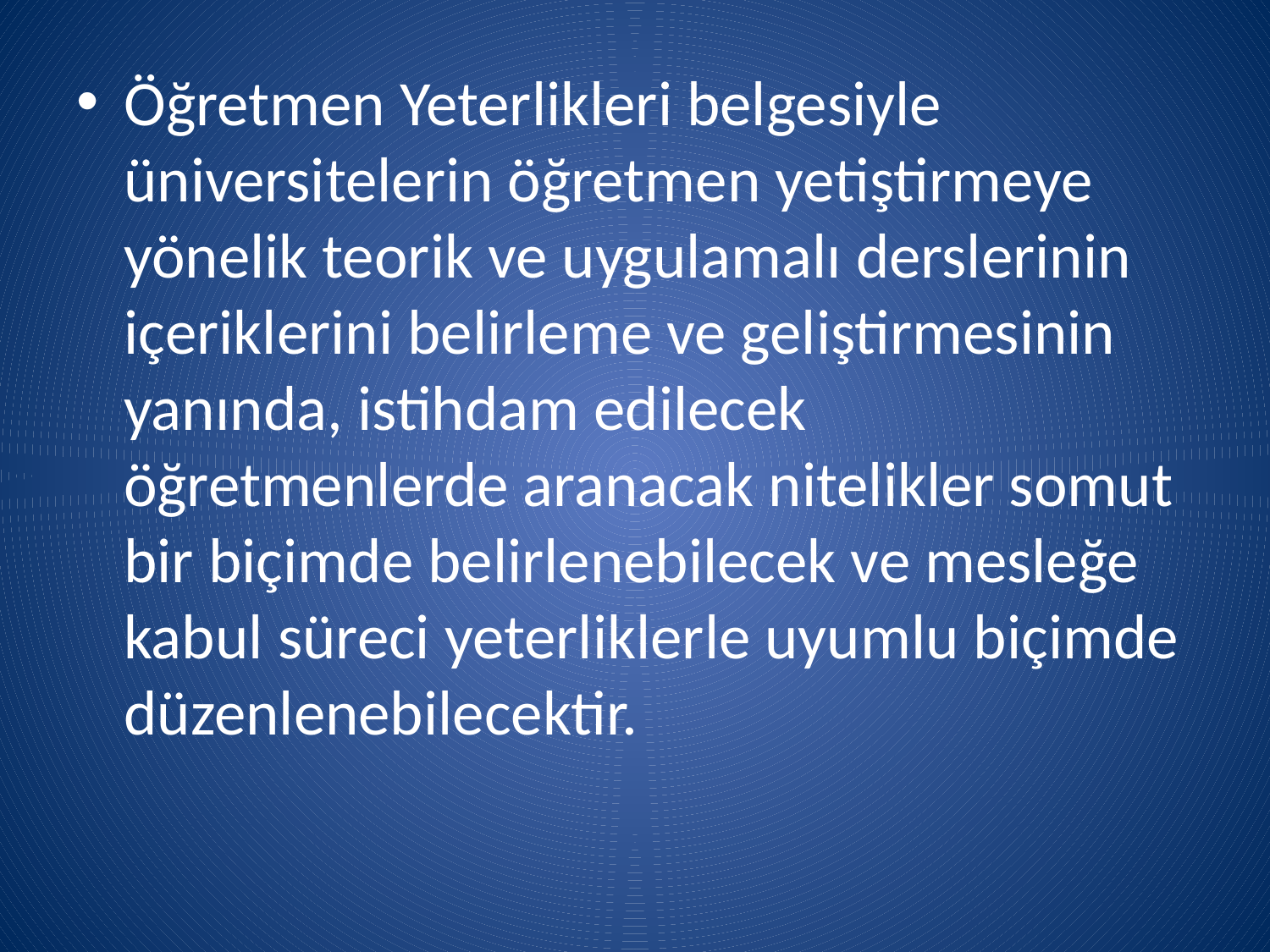

Öğretmen Yeterlikleri belgesiyle üniversitelerin öğretmen yetiştirmeye yönelik teorik ve uygulamalı derslerinin içeriklerini belirleme ve geliştirmesinin yanında, istihdam edilecek öğretmenlerde aranacak nitelikler somut bir biçimde belirlenebilecek ve mesleğe kabul süreci yeterliklerle uyumlu biçimde düzenlenebilecektir.